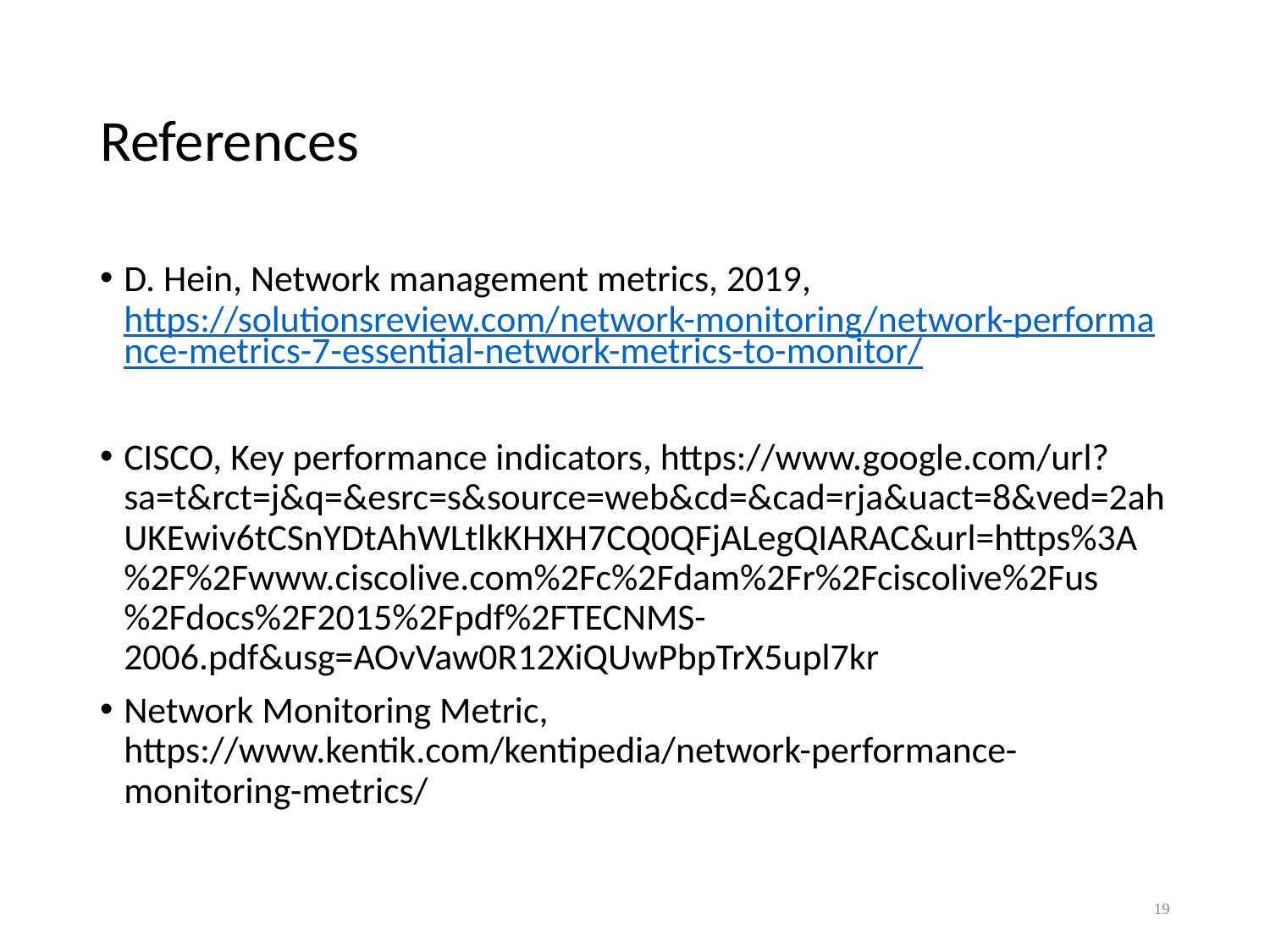

# References
D. Hein, Network management metrics, 2019, https://solutionsreview.com/network-monitoring/network-performance-metrics-7-essential-network-metrics-to-monitor/

CISCO, Key performance indicators, https://www.google.com/url?sa=t&rct=j&q=&esrc=s&source=web&cd=&cad=rja&uact=8&ved=2ahUKEwiv6tCSnYDtAhWLtlkKHXH7CQ0QFjALegQIARAC&url=https%3A%2F%2Fwww.ciscolive.com%2Fc%2Fdam%2Fr%2Fciscolive%2Fus%2Fdocs%2F2015%2Fpdf%2FTECNMS-2006.pdf&usg=AOvVaw0R12XiQUwPbpTrX5upl7kr
Network Monitoring Metric, https://www.kentik.com/kentipedia/network-performance-monitoring-metrics/
19